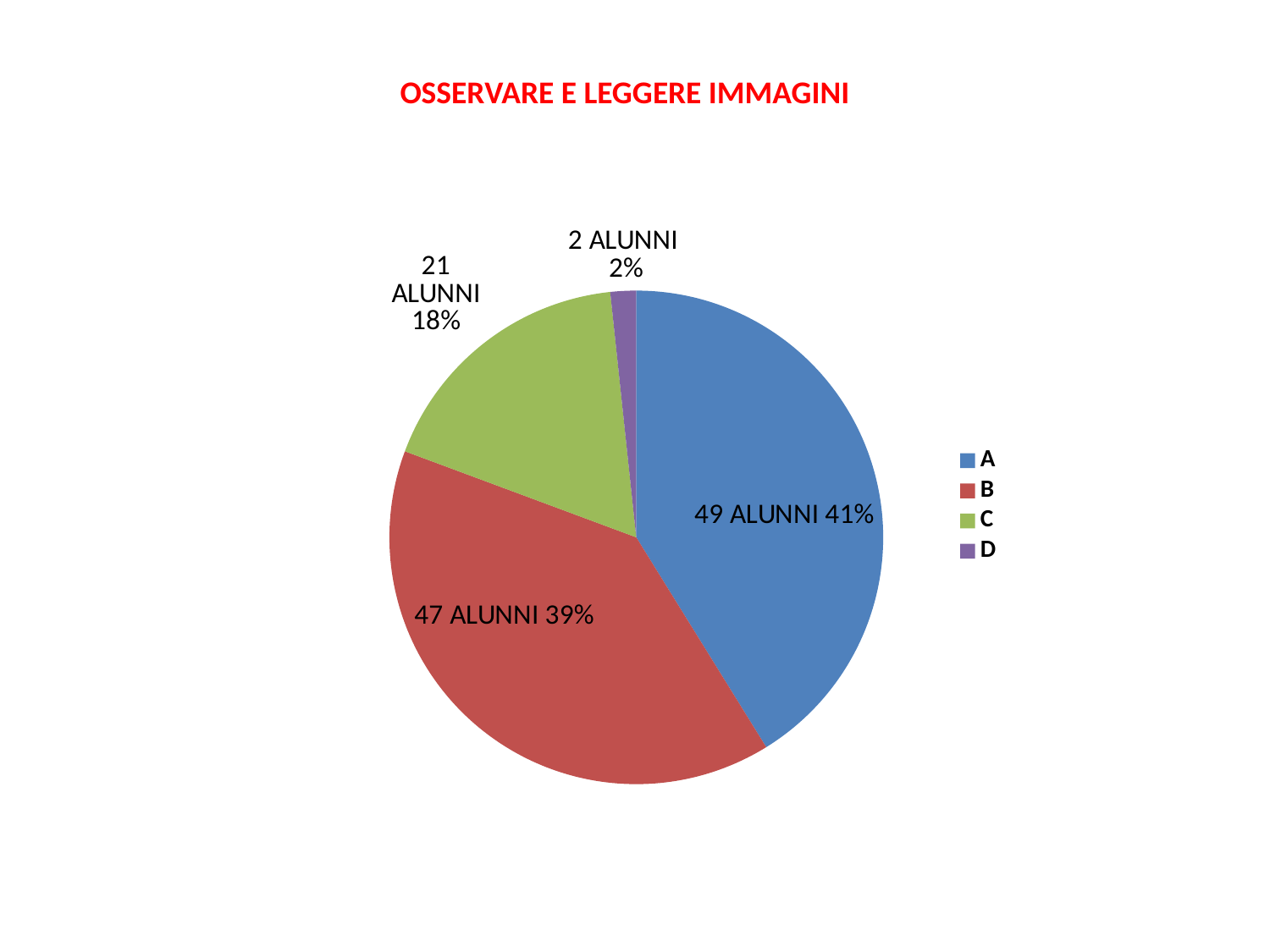

OSSERVARE E LEGGERE IMMAGINI

### Chart

| Category |  |
|---|---|
| A | 49.0 |
| B | 47.0 |
| C | 21.0 |
| D | 2.0 |